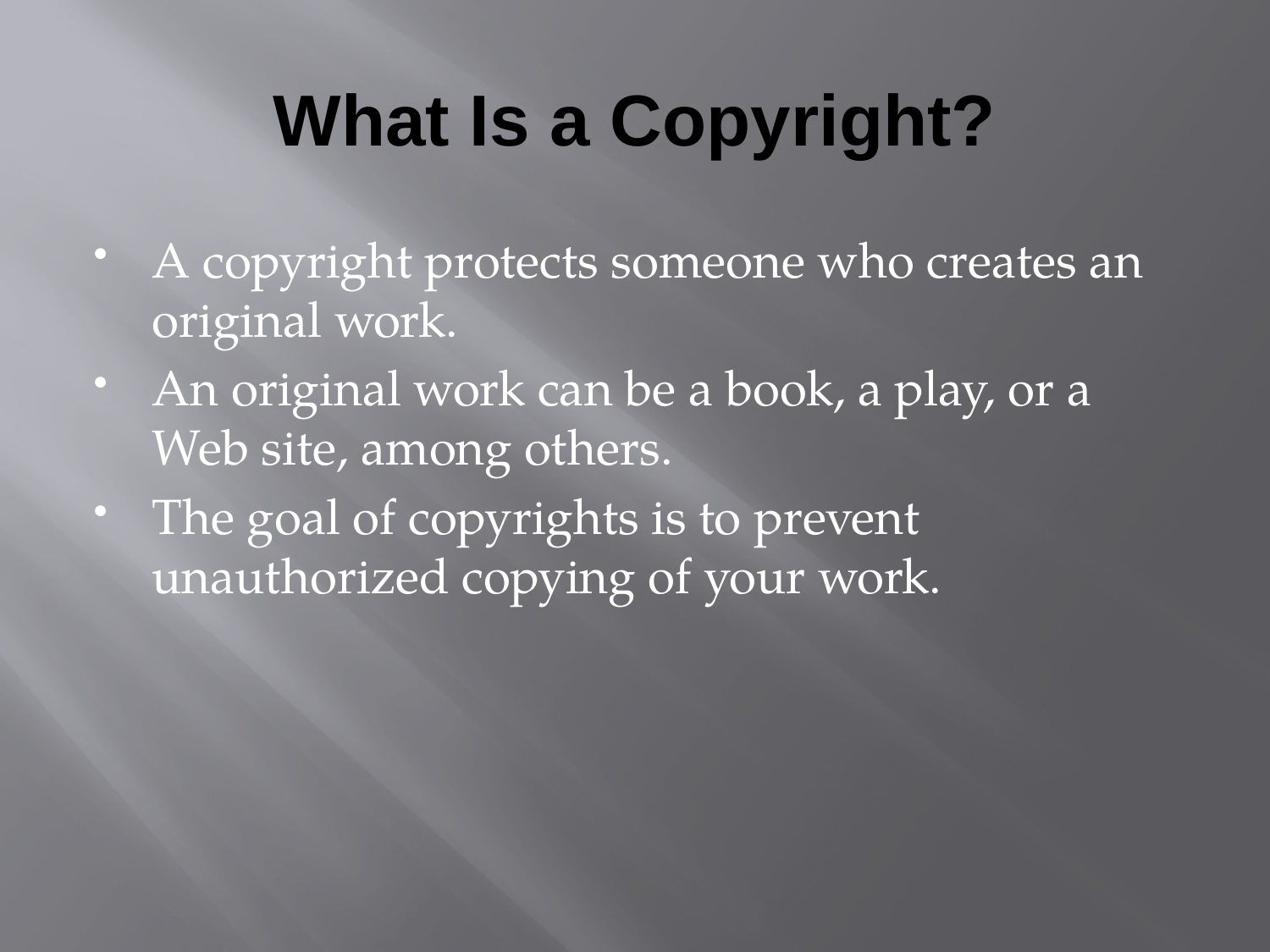

# What Is a Copyright?
A copyright protects someone who creates an original work.
An original work can be a book, a play, or a Web site, among others.
The goal of copyrights is to prevent unauthorized copying of your work.